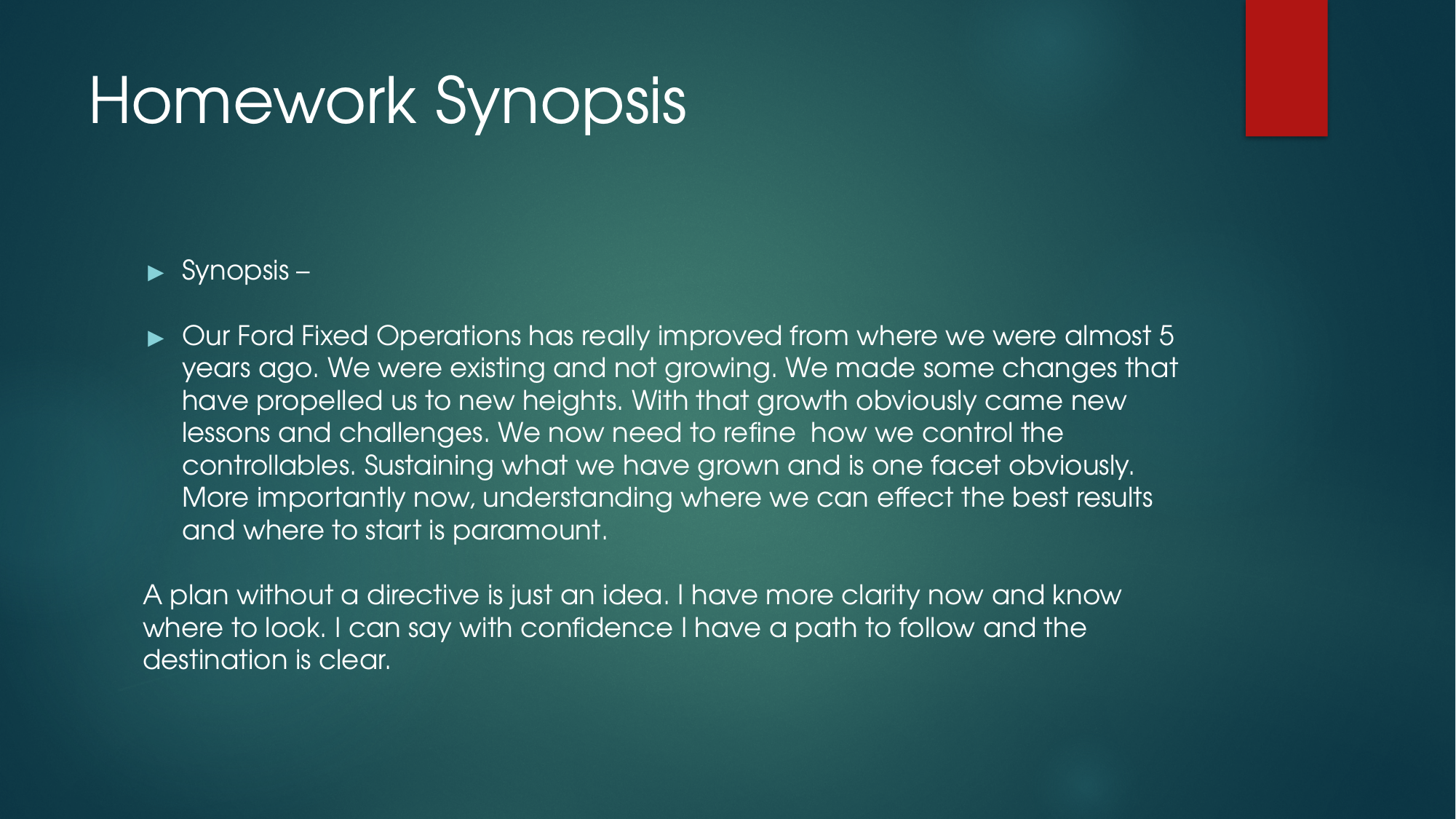

# Homework Synopsis
Synopsis –

Our Ford Fixed Operations has really improved from where we were almost 5 years ago. We were existing and not growing. We made some changes that have propelled us to new heights. With that growth obviously came new lessons and challenges. We now need to refine  how we control the controllables. Sustaining what we have grown and is one facet obviously. More importantly now, understanding where we can effect the best results and where to start is paramount.

A plan without a directive is just an idea. I have more clarity now and know where to look. I can say with confidence I have a path to follow and the destination is clear.